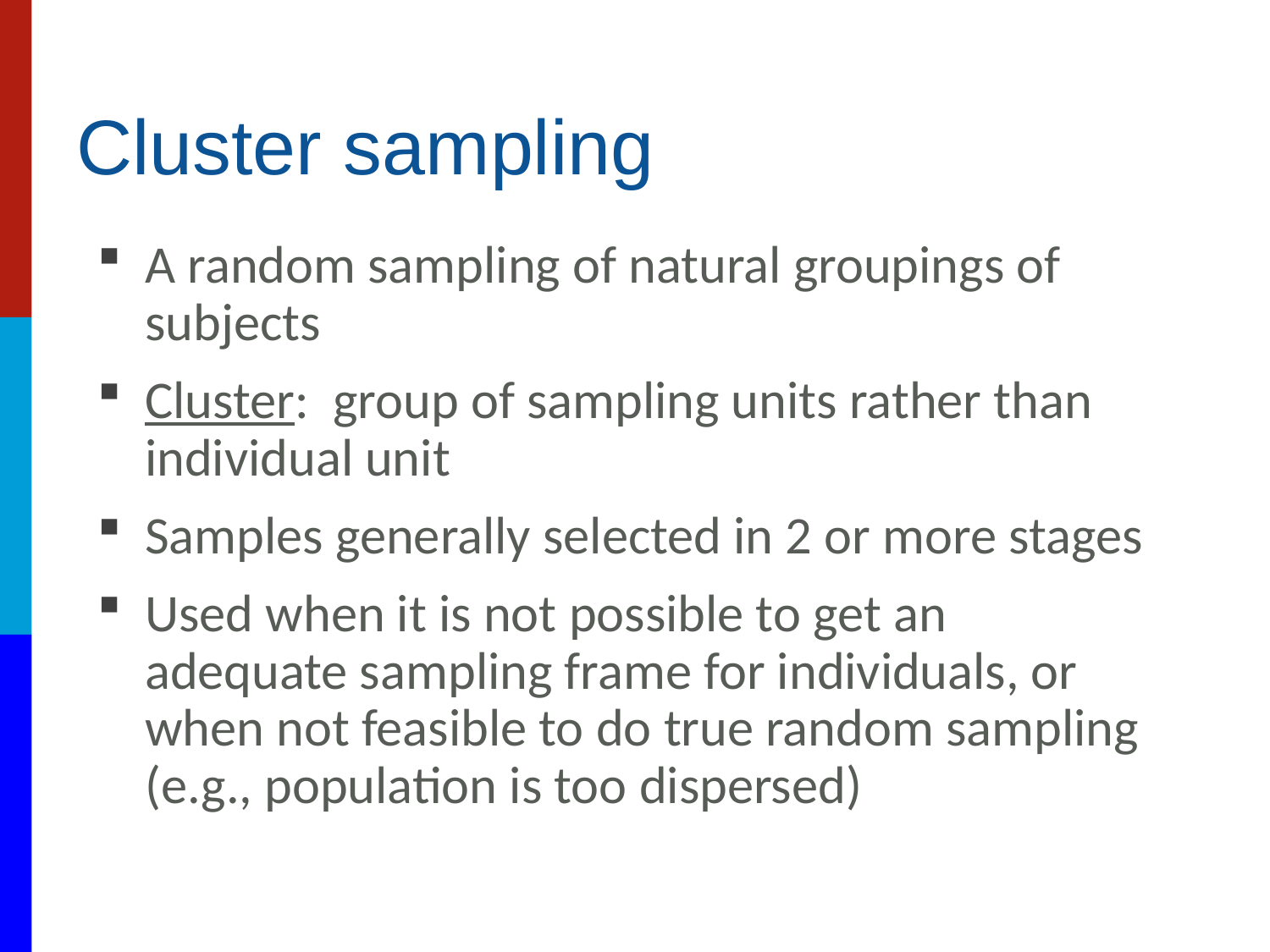

# Cluster sampling

A random sampling of natural groupings of subjects
Cluster:  group of sampling units rather than individual unit
Samples generally selected in 2 or more stages
Used when it is not possible to get an adequate sampling frame for individuals, or when not feasible to do true random sampling (e.g., population is too dispersed)